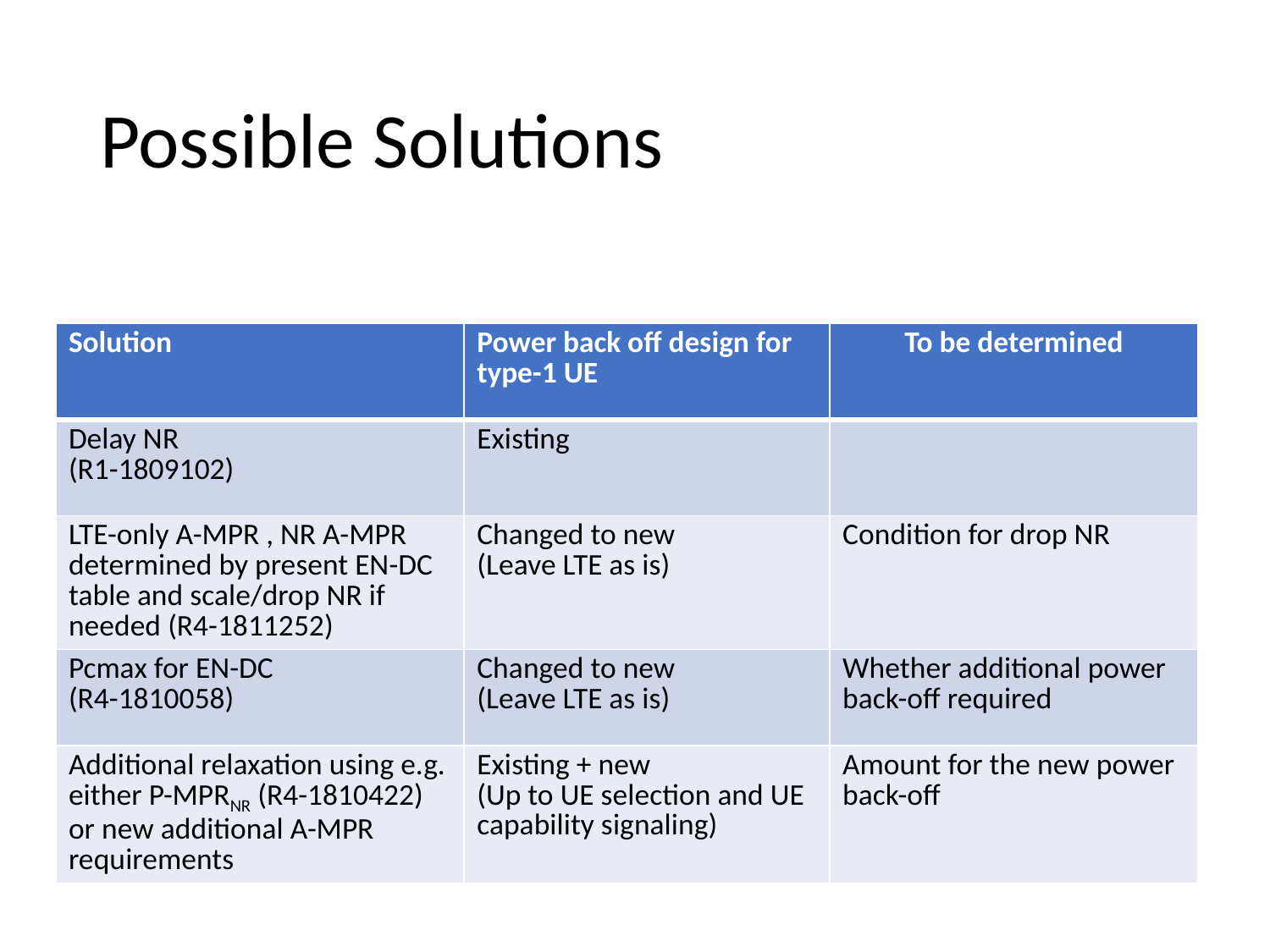

# Possible Solutions
| Solution | Power back off design for type-1 UE | To be determined |
| --- | --- | --- |
| Delay NR (R1-1809102) | Existing |  |
| LTE-only A-MPR , NR A-MPR determined by present EN-DC table and scale/drop NR if needed (R4-1811252) | Changed to new (Leave LTE as is) | Condition for drop NR |
| Pcmax for EN-DC (R4-1810058) | Changed to new (Leave LTE as is) | Whether additional power back-off required |
| Additional relaxation using e.g. either P-MPRNR (R4-1810422) or new additional A-MPR requirements | Existing + new (Up to UE selection and UE capability signaling) | Amount for the new power back-off |